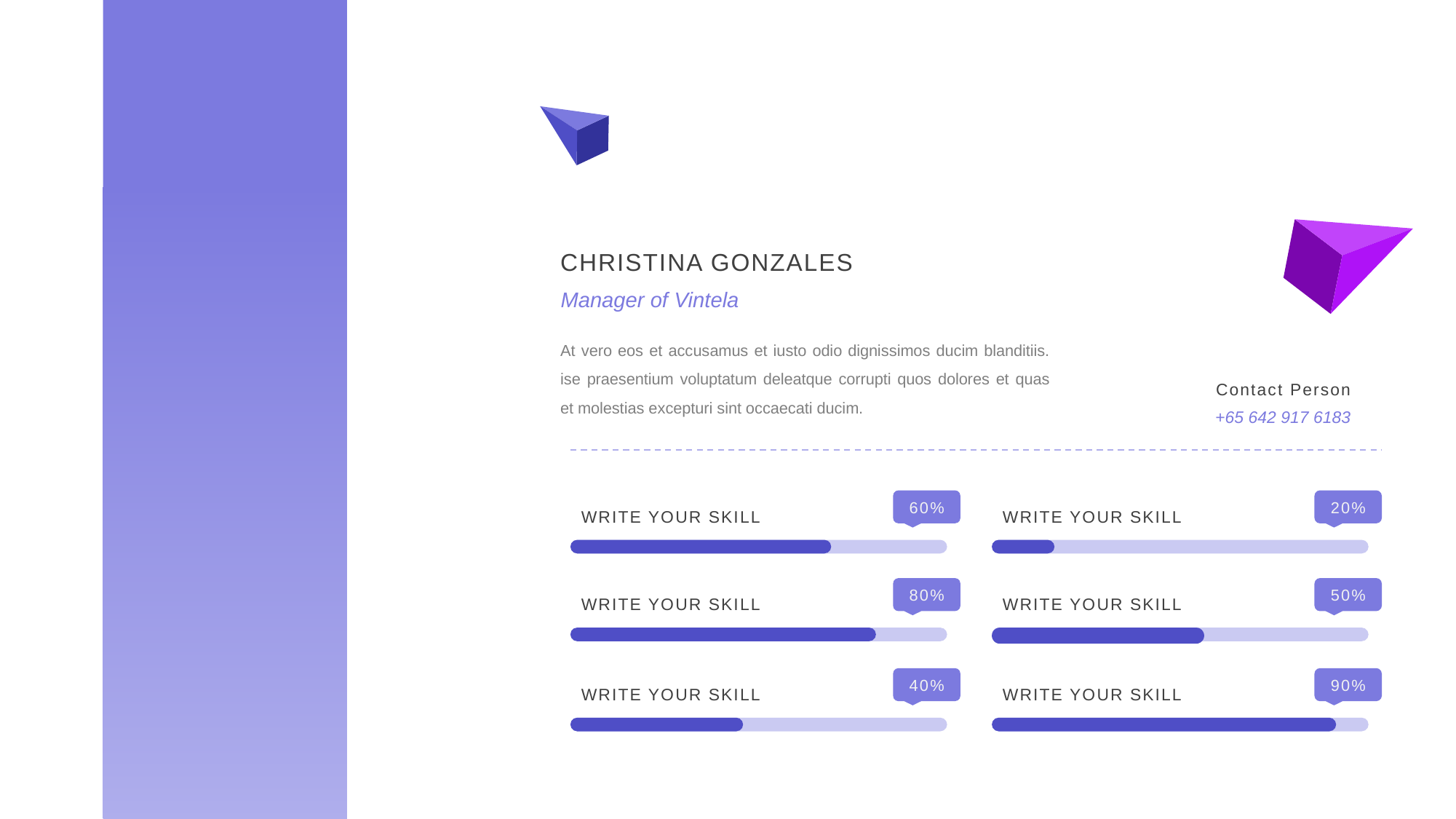

CHRISTINA GONZALES
Manager of Vintela
At vero eos et accusamus et iusto odio dignissimos ducim blanditiis. ise praesentium voluptatum deleatque corrupti quos dolores et quas et molestias excepturi sint occaecati ducim.
Contact Person
+65 642 917 6183
60%
20%
WRITE YOUR SKILL
WRITE YOUR SKILL

80%
50%
WRITE YOUR SKILL
WRITE YOUR SKILL

40%
90%
WRITE YOUR SKILL
WRITE YOUR SKILL